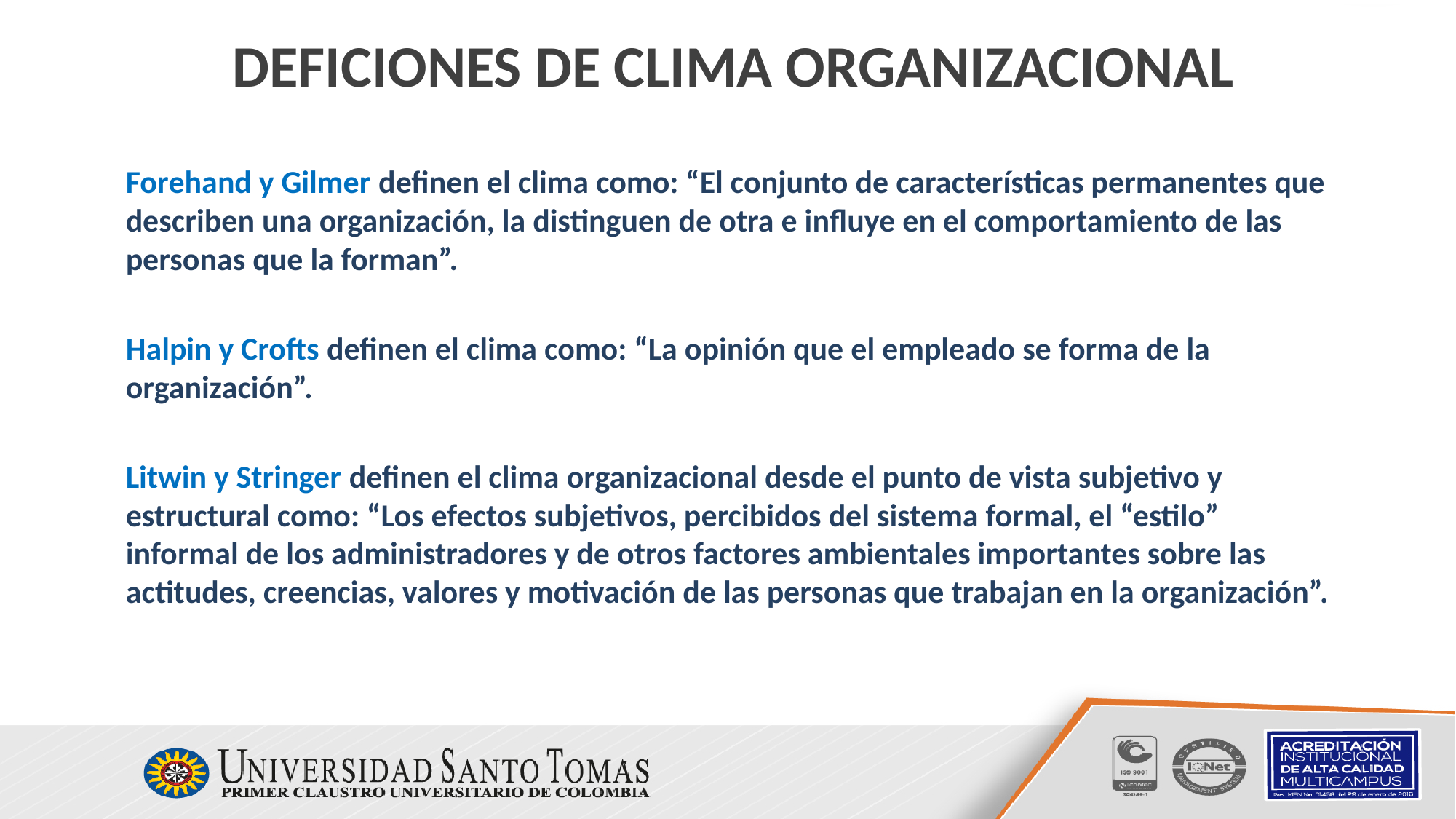

# DEFICIONES DE CLIMA ORGANIZACIONAL
Forehand y Gilmer definen el clima como: “El conjunto de características permanentes que describen una organización, la distinguen de otra e influye en el comportamiento de las personas que la forman”.

Halpin y Crofts definen el clima como: “La opinión que el empleado se forma de la organización”.

Litwin y Stringer definen el clima organizacional desde el punto de vista subjetivo y estructural como: “Los efectos subjetivos, percibidos del sistema formal, el “estilo” informal de los administradores y de otros factores ambientales importantes sobre las actitudes, creencias, valores y motivación de las personas que trabajan en la organización”.